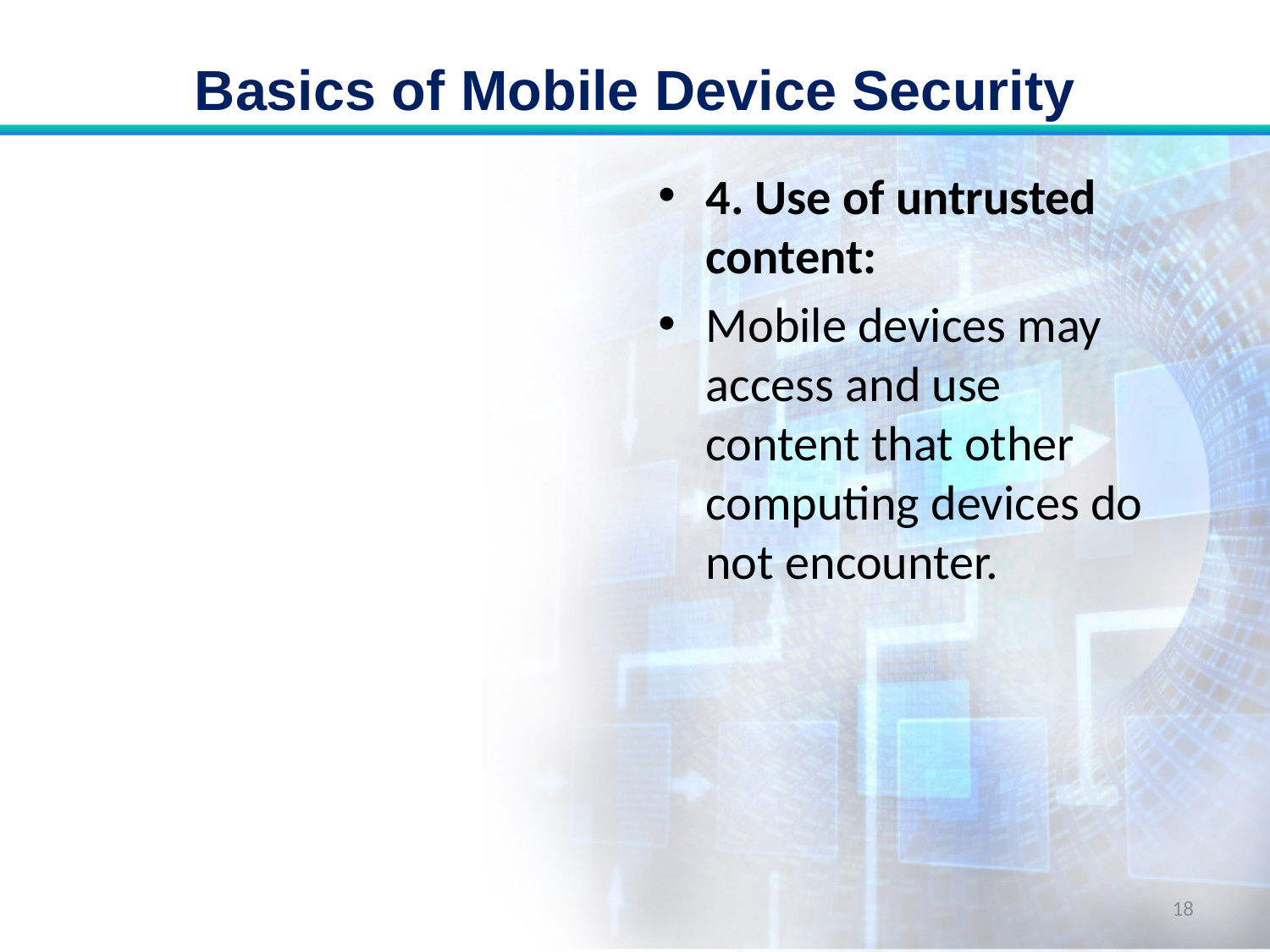

# Basics of Mobile Device Security
4. Use of untrusted content:
Mobile devices may access and use content that other computing devices do not encounter.

18